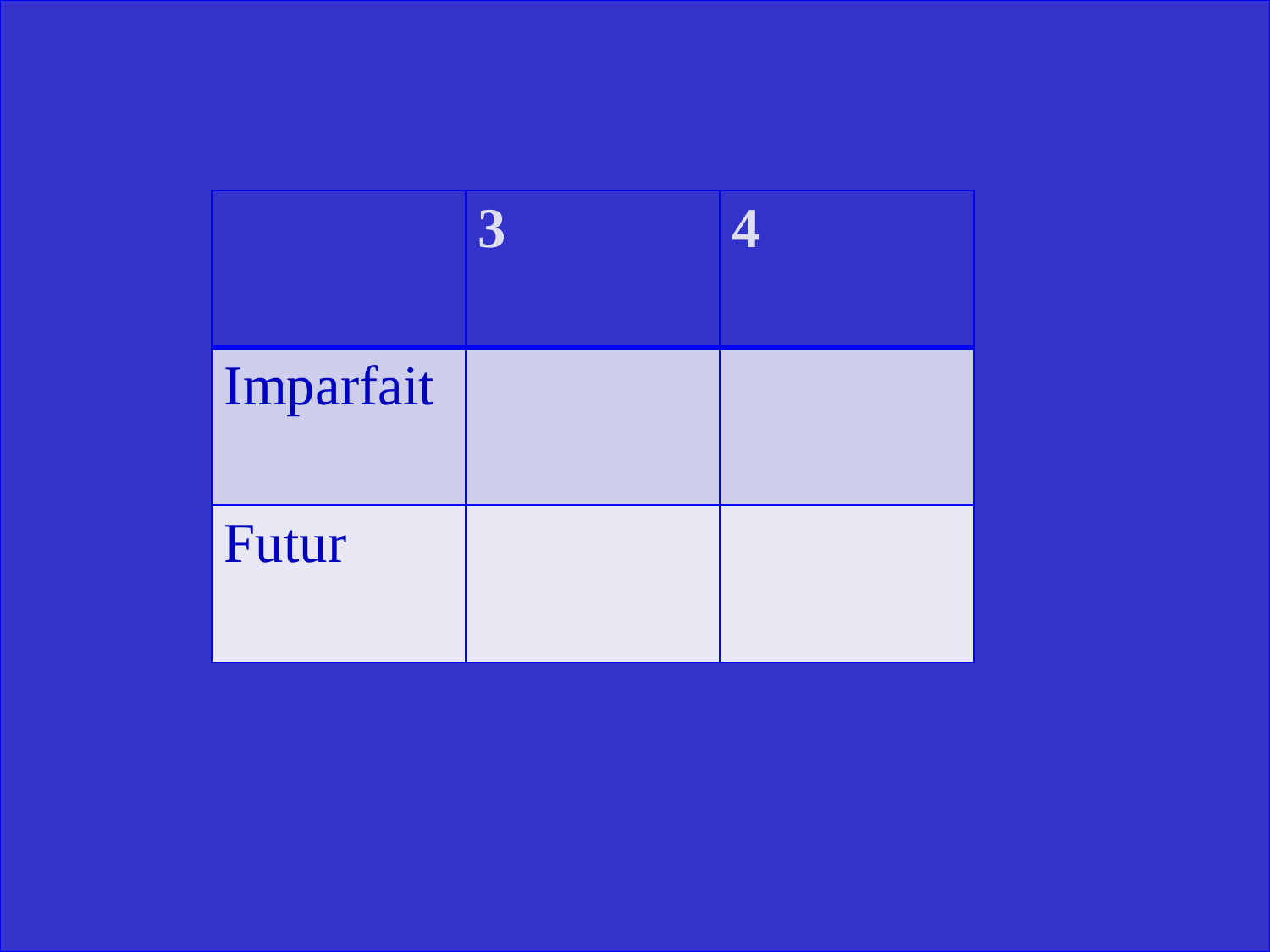

|  | 3 | 4 |
| --- | --- | --- |
| Imparfait |  |  |
| Futur |  |  |